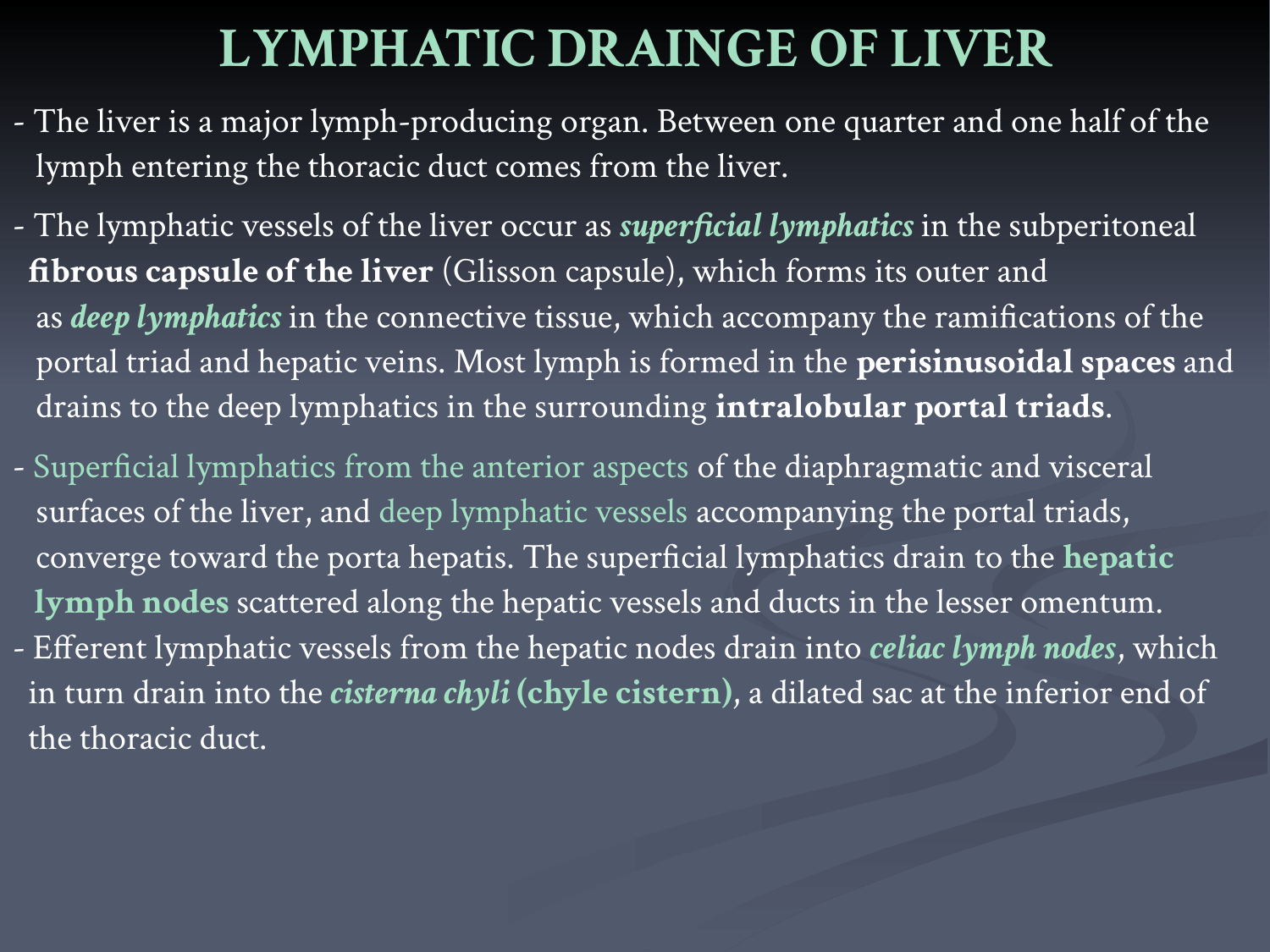

LYMPHATIC DRAINGE OF LIVER
- The liver is a major lymph-producing organ. Between one quarter and one half of the
   lymph entering the thoracic duct comes from the liver.
- The lymphatic vessels of the liver occur as superficial lymphatics in the subperitoneal
  fibrous capsule of the liver (Glisson capsule), which forms its outer and
   as deep lymphatics in the connective tissue, which accompany the ramifications of the
   portal triad and hepatic veins. Most lymph is formed in the perisinusoidal spaces and
   drains to the deep lymphatics in the surrounding intralobular portal triads.
- Superficial lymphatics from the anterior aspects of the diaphragmatic and visceral
   surfaces of the liver, and deep lymphatic vessels accompanying the portal triads,
   converge toward the porta hepatis. The superficial lymphatics drain to the hepatic
   lymph nodes scattered along the hepatic vessels and ducts in the lesser omentum.
- Efferent lymphatic vessels from the hepatic nodes drain into celiac lymph nodes, which
  in turn drain into the cisterna chyli (chyle cistern), a dilated sac at the inferior end of
  the thoracic duct.